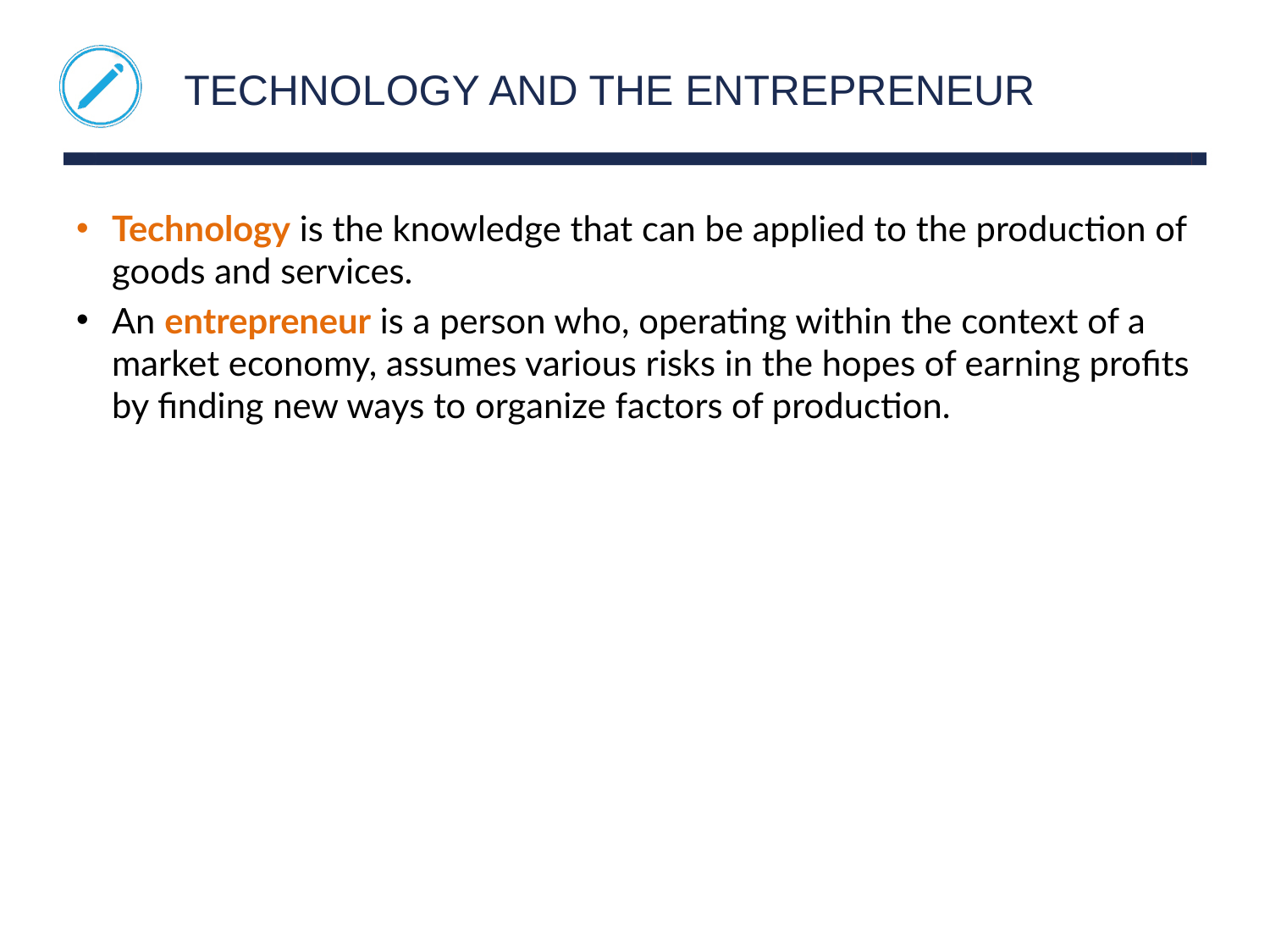

# Technology and the entrepreneur
Technology is the knowledge that can be applied to the production of goods and services.
An entrepreneur is a person who, operating within the context of a market economy, assumes various risks in the hopes of earning profits by finding new ways to organize factors of production.